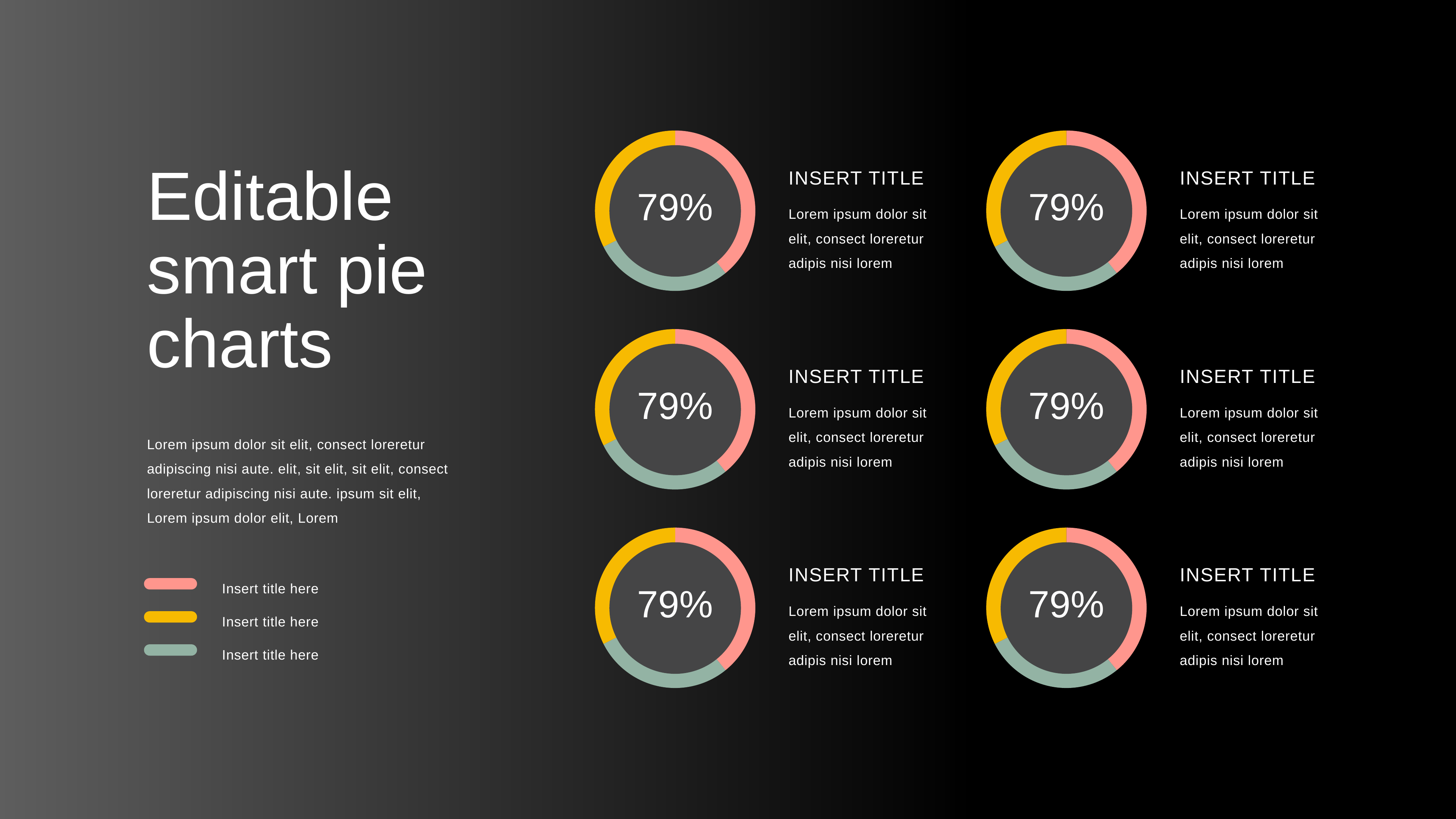

### Chart

| Category | Chart |
|---|---|
| First | 58.0 |
| Second | 42.0 |
| Third | 48.0 |

insert title
Lorem ipsum dolor sit elit, consect loreretur adipis nisi lorem
79%

### Chart

| Category | Chart |
|---|---|
| First | 58.0 |
| Second | 42.0 |
| Third | 48.0 |

insert title
Lorem ipsum dolor sit elit, consect loreretur adipis nisi lorem
79%
Editable smart pie charts

### Chart

| Category | Chart |
|---|---|
| First | 58.0 |
| Second | 42.0 |
| Third | 48.0 |

insert title
Lorem ipsum dolor sit elit, consect loreretur adipis nisi lorem
79%

### Chart

| Category | Chart |
|---|---|
| First | 58.0 |
| Second | 42.0 |
| Third | 48.0 |

insert title
Lorem ipsum dolor sit elit, consect loreretur adipis nisi lorem
79%
Lorem ipsum dolor sit elit, consect loreretur adipiscing nisi aute. elit, sit elit, sit elit, consect loreretur adipiscing nisi aute. ipsum sit elit, Lorem ipsum dolor elit, Lorem

### Chart

| Category | Chart |
|---|---|
| First | 58.0 |
| Second | 42.0 |
| Third | 48.0 |

insert title
Lorem ipsum dolor sit elit, consect loreretur adipis nisi lorem
79%

### Chart

| Category | Chart |
|---|---|
| First | 58.0 |
| Second | 42.0 |
| Third | 48.0 |

insert title
Lorem ipsum dolor sit elit, consect loreretur adipis nisi lorem
79%

Insert title here

Insert title here

Insert title here